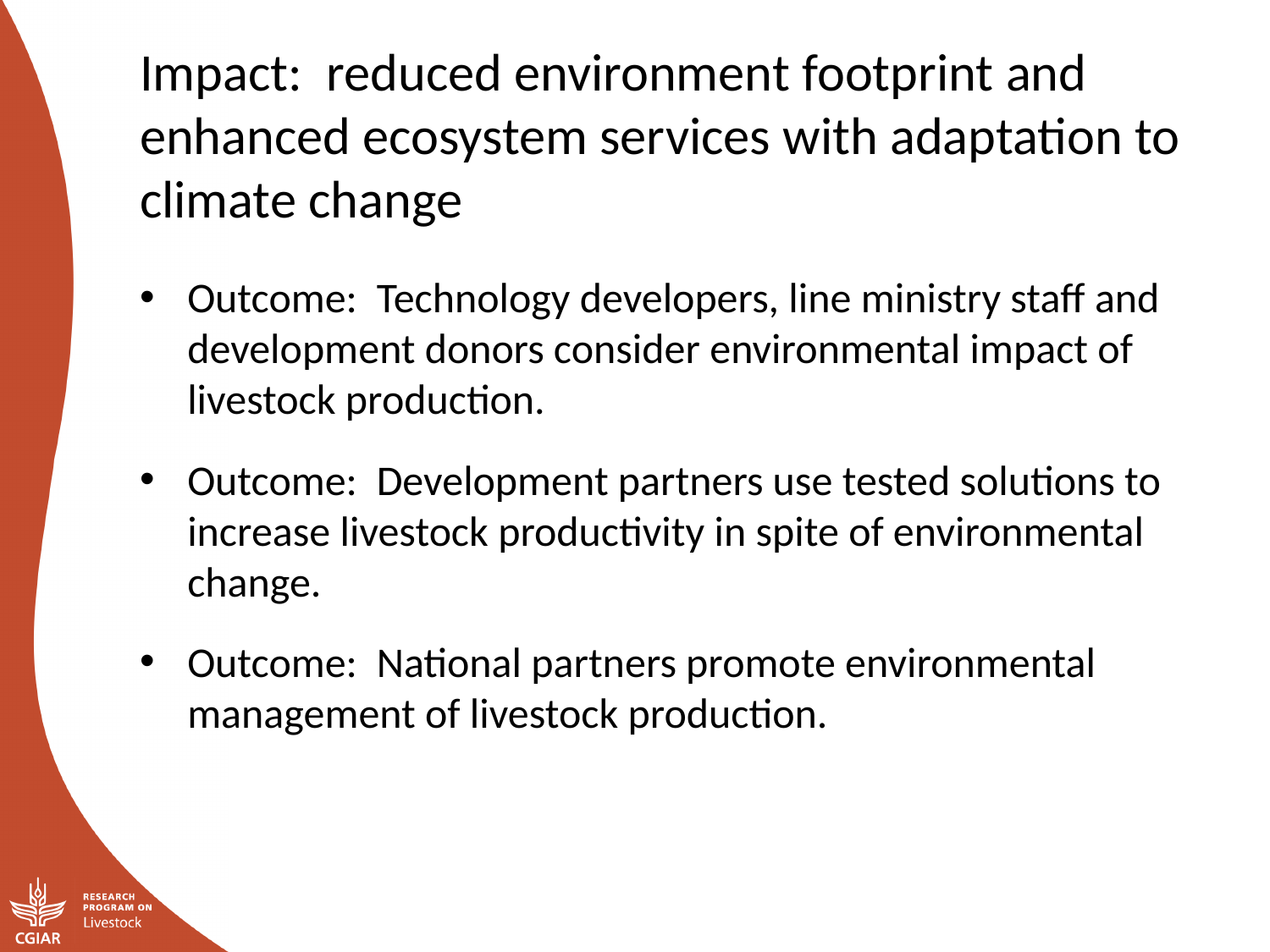

Impact:  reduced environment footprint and enhanced ecosystem services with adaptation to climate change
Outcome:  Technology developers, line ministry staff and development donors consider environmental impact of livestock production.
Outcome:  Development partners use tested solutions to increase livestock productivity in spite of environmental change.
Outcome:  National partners promote environmental management of livestock production.